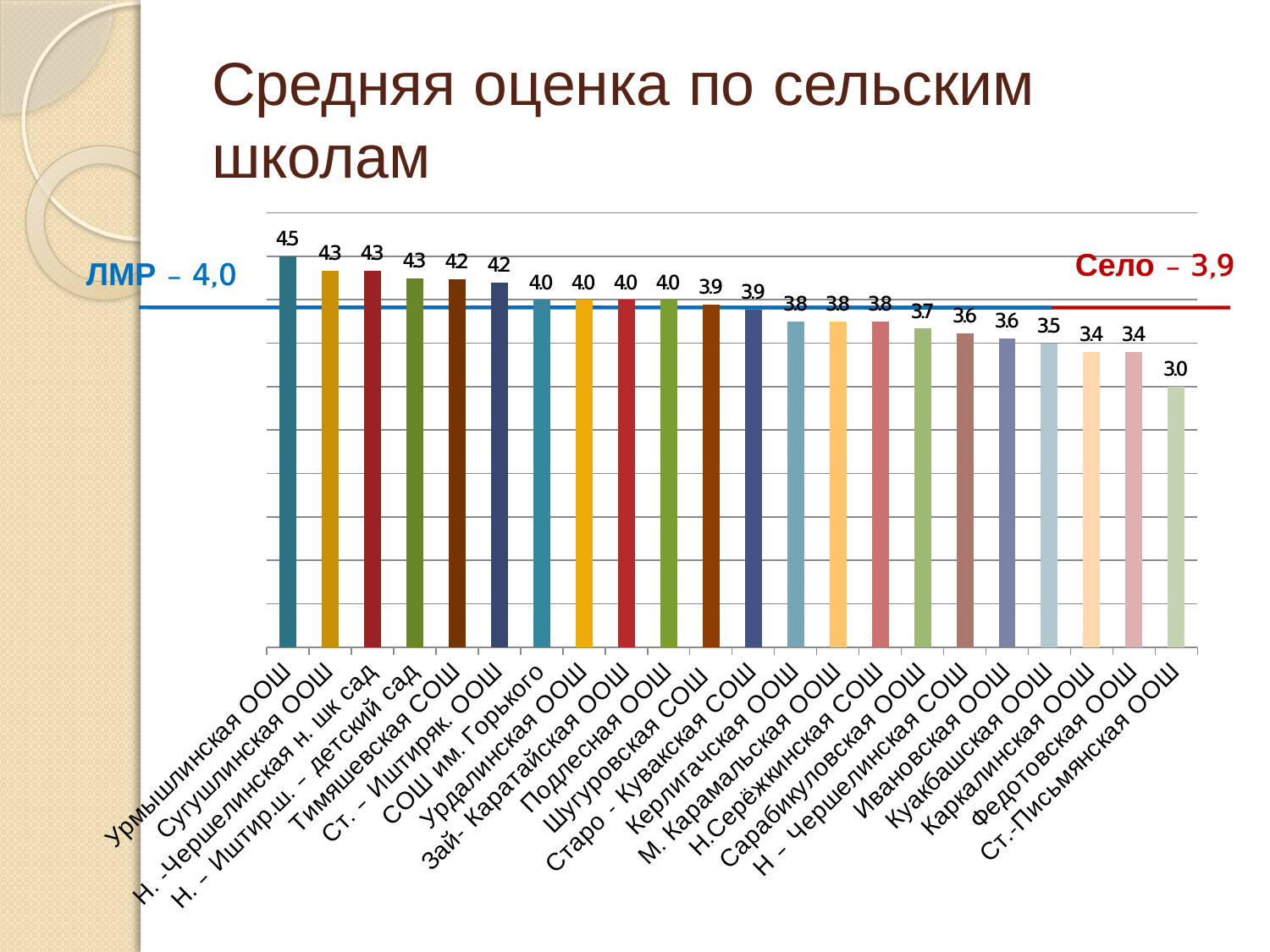

# Средняя оценка по сельским школам

### Chart

| Category | Ряд 1 |
|---|---|
| Урмышлинская ООШ | 4.5 |
| Сугушлинская ООШ | 4.33333333333334 |
| Н. -Чершелинская н. шк сад | 4.33333333333334 |
| Н. – Иштир.ш. – детский сад | 4.25 |
| Тимяшевская СОШ | 4.235294117647059 |
| Ст. – Иштиряк. ООШ | 4.2 |
| СОШ им. Горького | 4.0 |
| Урдалинская ООШ | 4.0 |
| Зай- Каратайская ООШ | 4.0 |
| Подлесная ООШ | 4.0 |
| Шугуровская СОШ  | 3.942857142857143 |
| Старо - Кувакская СОШ | 3.888888888888886 |
| Керлигачская ООШ | 3.75 |
| М. Карамальская ООШ | 3.75 |
| Н.Серёжкинская СОШ | 3.75 |
| Сарабикуловская ООШ | 3.6666666666666665 |
| Н – Чершелинская СОШ | 3.6153846153846154 |
| Ивановская ООШ | 3.5555555555555554 |
| Куакбашская ООШ | 3.5 |
| Каркалинская ООШ | 3.4 |
| Федотовская ООШ | 3.4 |
| Ст.-Письмянская ООШ | 3.0 |
Село – 3,9
ЛМР – 4,0